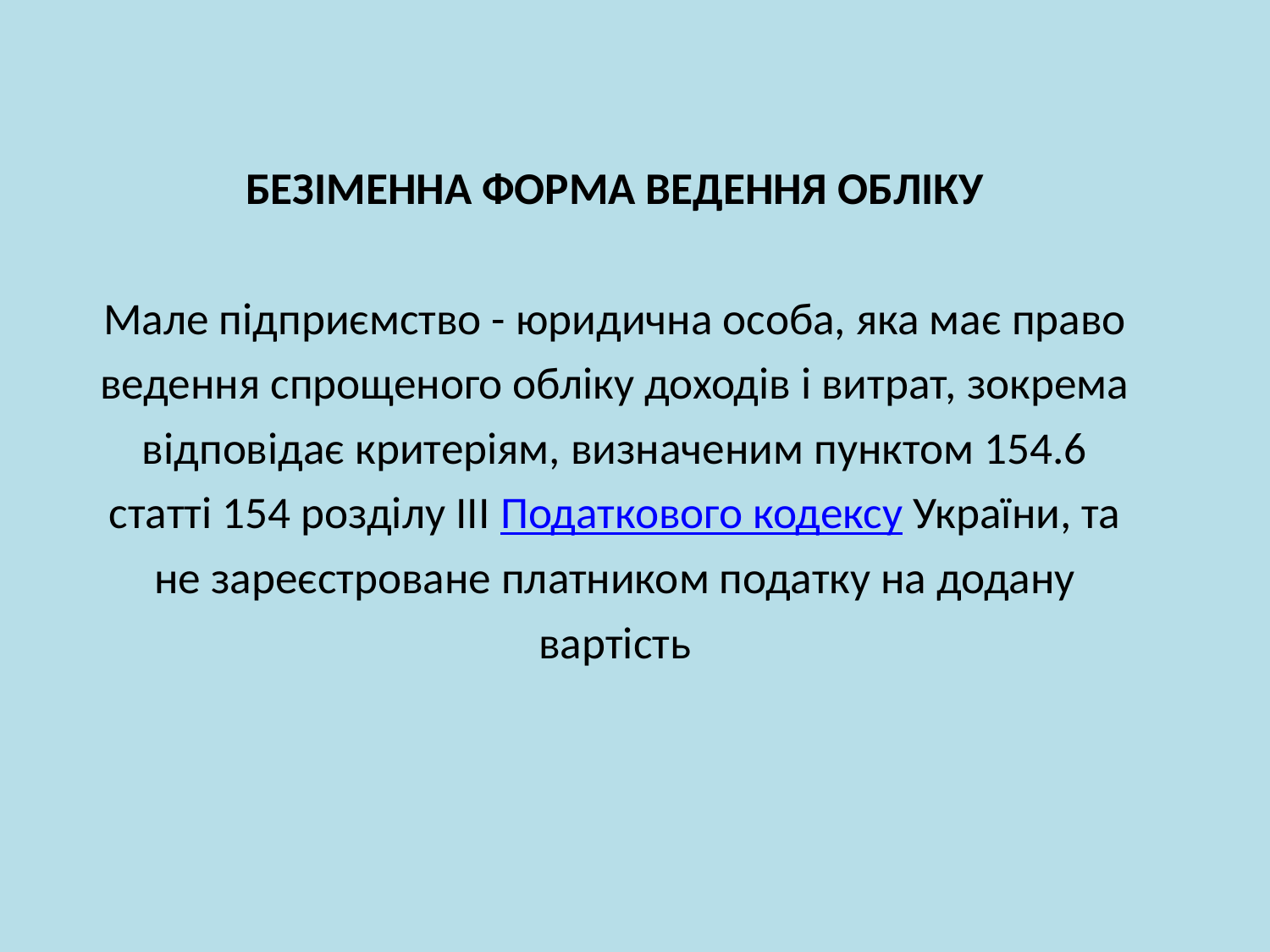

БЕЗІМЕННА ФОРМА ВЕДЕННЯ ОБЛІКУ

Мале підприємство - юридична особа, яка має право ведення спрощеного обліку доходів і витрат, зокрема відповідає критеріям, визначеним пунктом 154.6 статті 154 розділу III Податкового кодексу України, та не зареєстроване платником податку на додану вартість